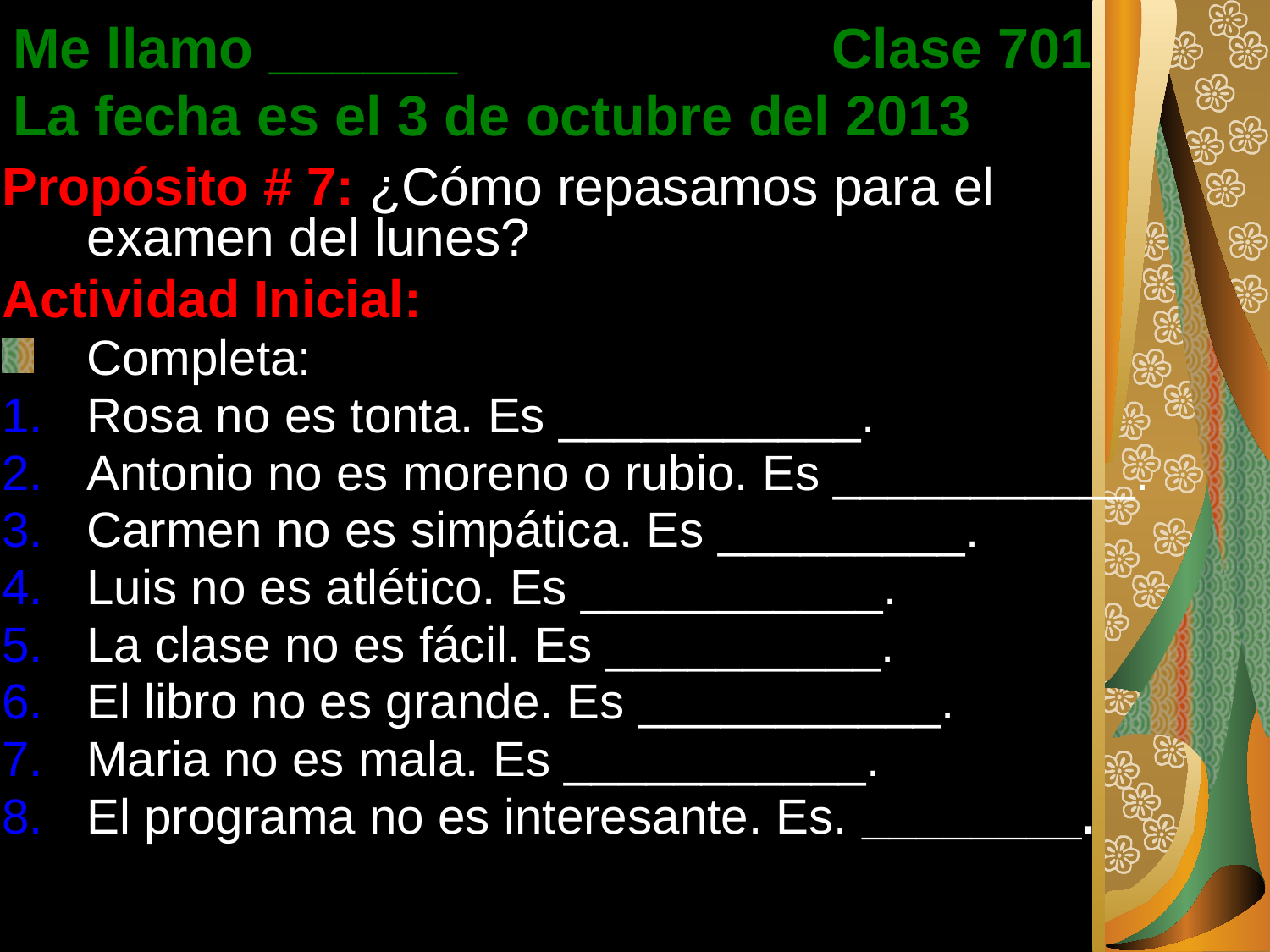

# Me llamo ______                        Clase 701 La fecha es el 3 de octubre del 2013
Propósito # 7: ¿Cómo repasamos para el examen del lunes?
Actividad Inicial:
Completa:
Rosa no es tonta. Es ___________.
Antonio no es moreno o rubio. Es ___________.
Carmen no es simpática. Es _________.
Luis no es atlético. Es ___________.
La clase no es fácil. Es __________.
El libro no es grande. Es ___________.
Maria no es mala. Es ___________.
El programa no es interesante. Es. ________.